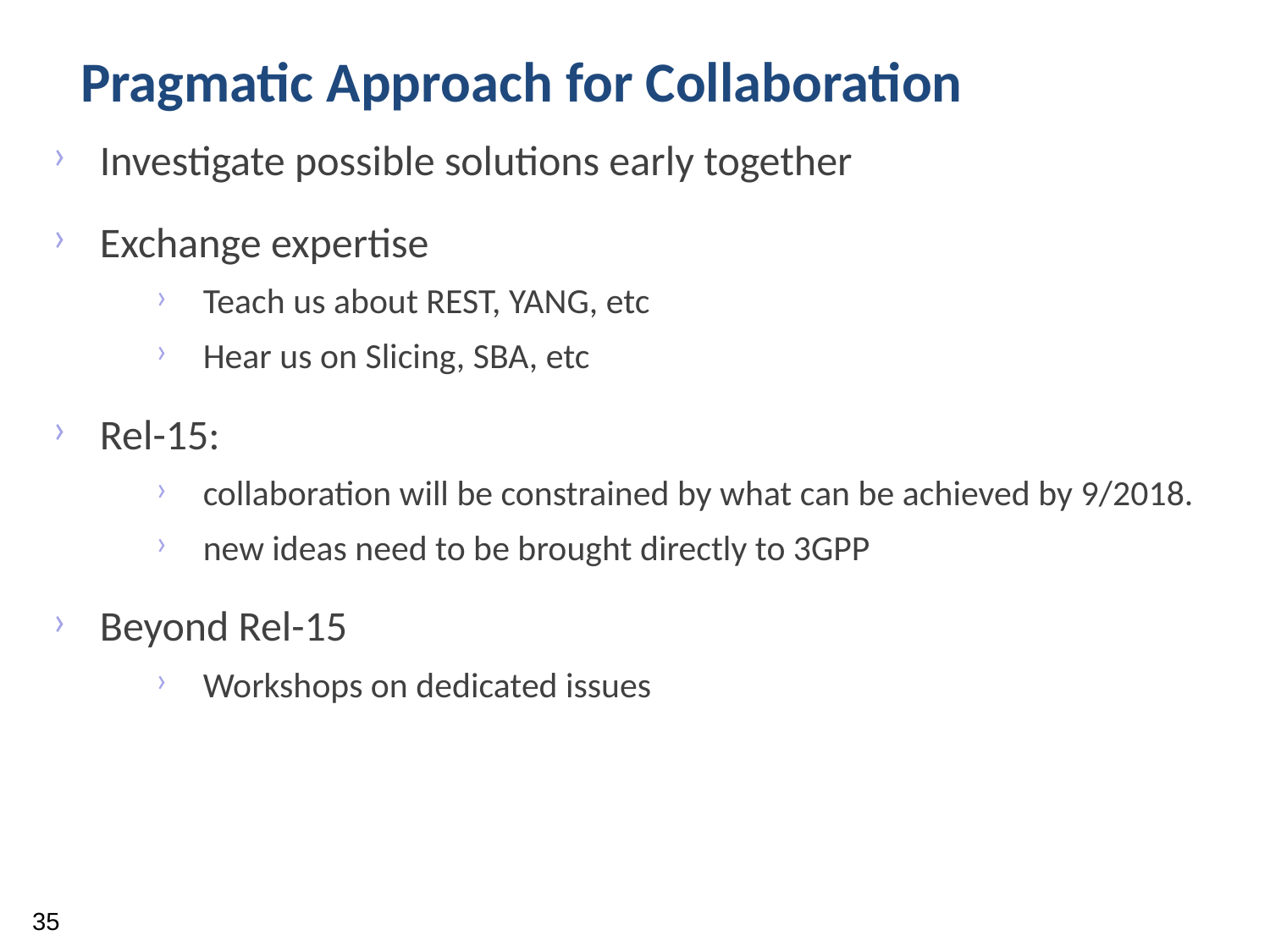

Pragmatic Approach for Collaboration
Investigate possible solutions early together
Exchange expertise
Teach us about REST, YANG, etc
Hear us on Slicing, SBA, etc
Rel-15:
collaboration will be constrained by what can be achieved by 9/2018.
new ideas need to be brought directly to 3GPP
Beyond Rel-15
Workshops on dedicated issues